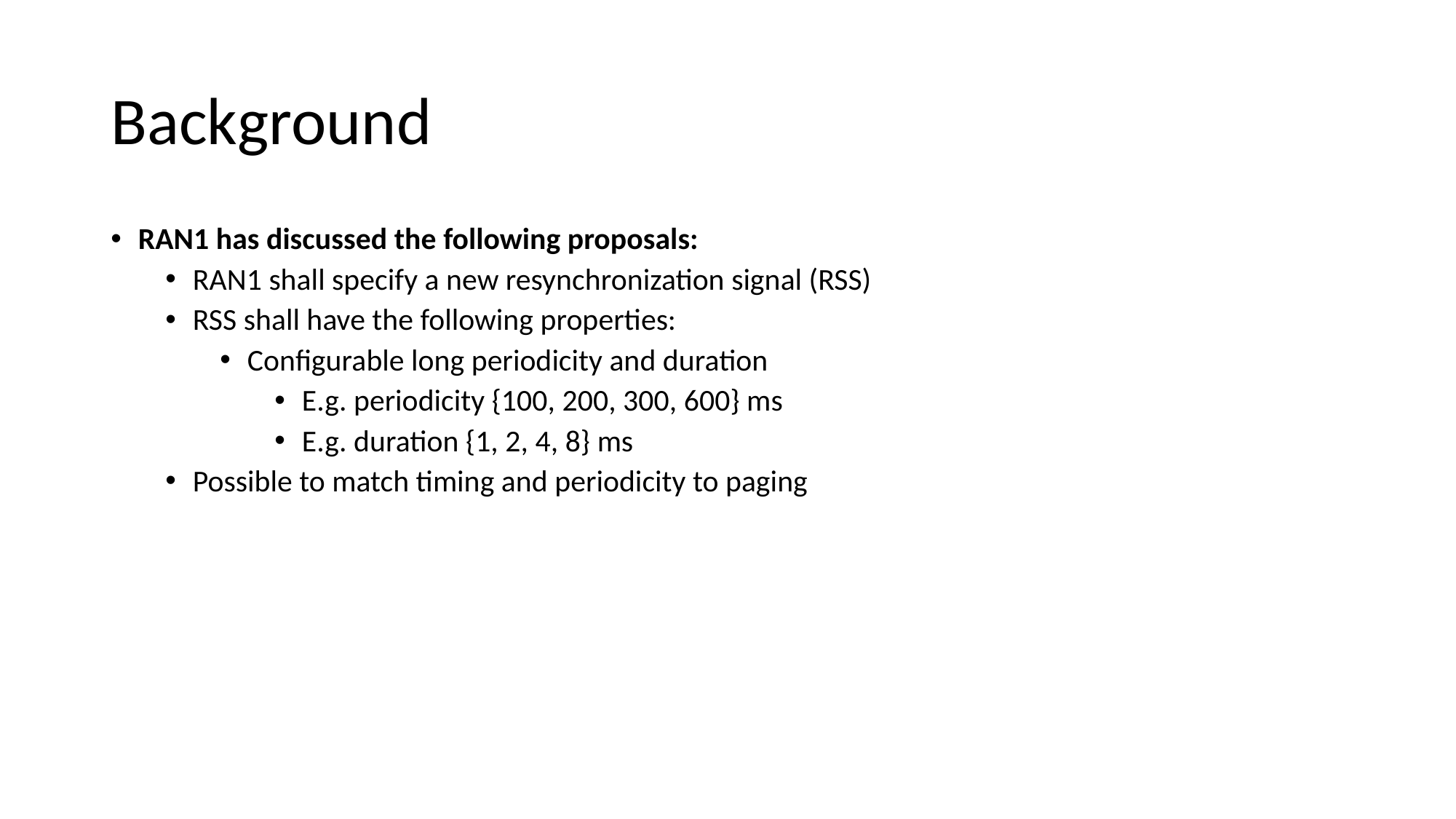

# Background
RAN1 has discussed the following proposals:
RAN1 shall specify a new resynchronization signal (RSS)
RSS shall have the following properties:
Configurable long periodicity and duration
E.g. periodicity {100, 200, 300, 600} ms
E.g. duration {1, 2, 4, 8} ms
Possible to match timing and periodicity to paging